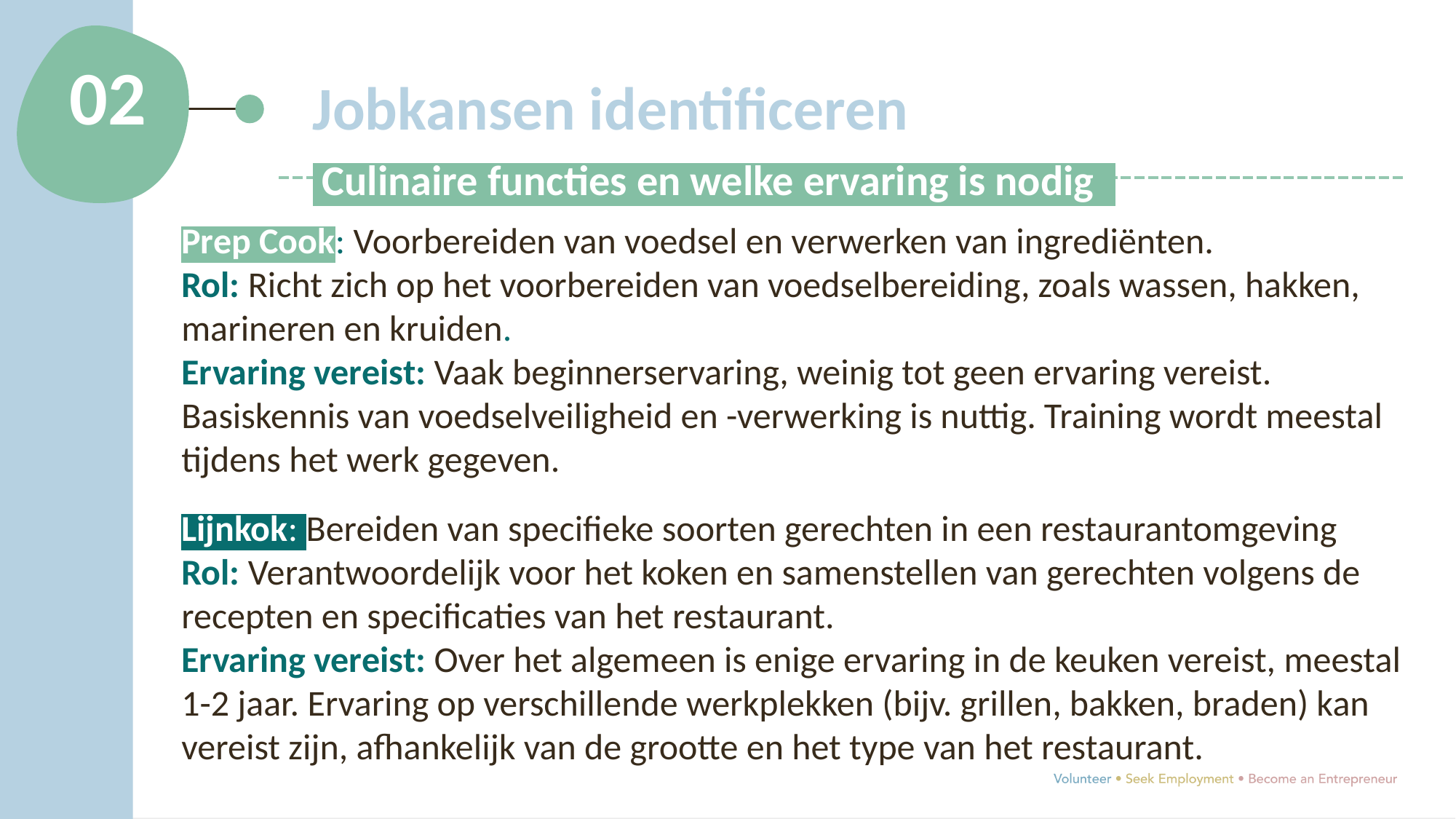

02
Jobkansen identificeren

 Culinaire functies en welke ervaring is nodig:
Prep Cook: Voorbereiden van voedsel en verwerken van ingrediënten.
Rol: Richt zich op het voorbereiden van voedselbereiding, zoals wassen, hakken, marineren en kruiden.
Ervaring vereist: Vaak beginnerservaring, weinig tot geen ervaring vereist. Basiskennis van voedselveiligheid en -verwerking is nuttig. Training wordt meestal tijdens het werk gegeven.

Lijnkok: Bereiden van specifieke soorten gerechten in een restaurantomgeving
Rol: Verantwoordelijk voor het koken en samenstellen van gerechten volgens de recepten en specificaties van het restaurant.
Ervaring vereist: Over het algemeen is enige ervaring in de keuken vereist, meestal 1-2 jaar. Ervaring op verschillende werkplekken (bijv. grillen, bakken, braden) kan vereist zijn, afhankelijk van de grootte en het type van het restaurant.

.